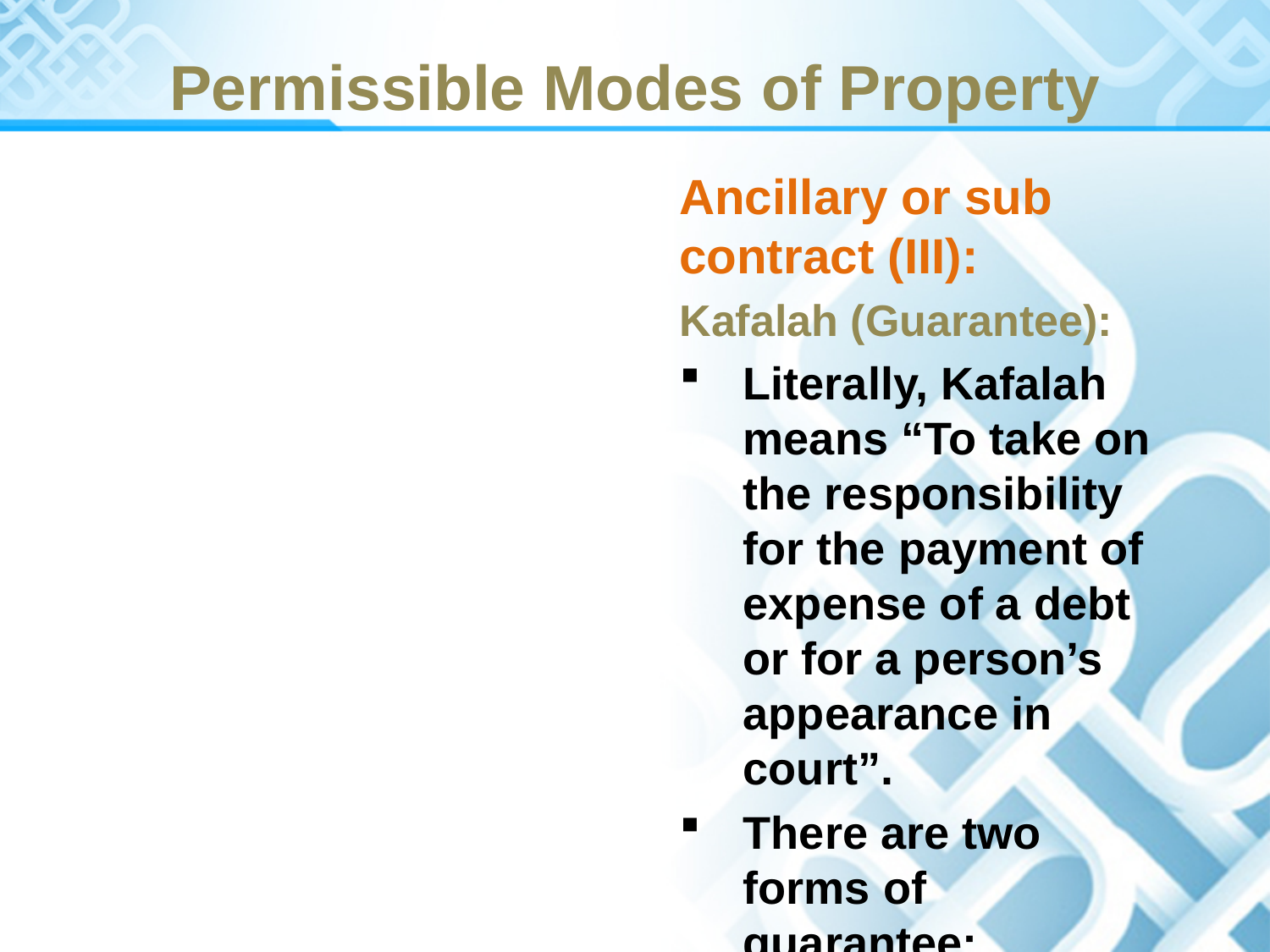

Permissible Modes of Property
Ancillary or sub contract (III):
Kafalah (Guarantee):
Literally, Kafalah means “To take on the responsibility for the payment of expense of a debt or for a person’s appearance in court”.
There are two forms of guarantee: